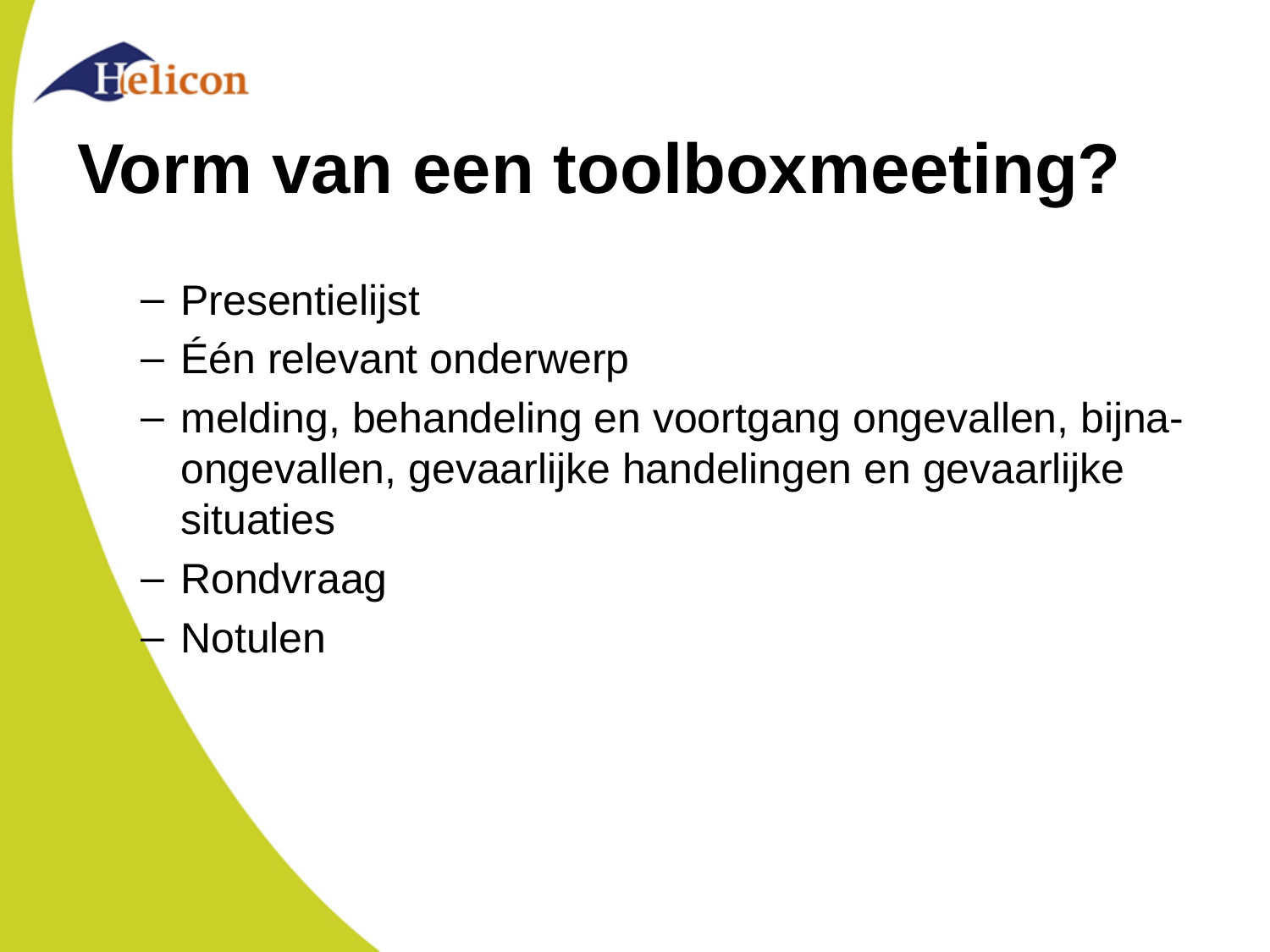

# Vorm van een toolboxmeeting?
Presentielijst
Één relevant onderwerp
melding, behandeling en voortgang ongevallen, bijna-ongevallen, gevaarlijke handelingen en gevaarlijke situaties
Rondvraag
Notulen